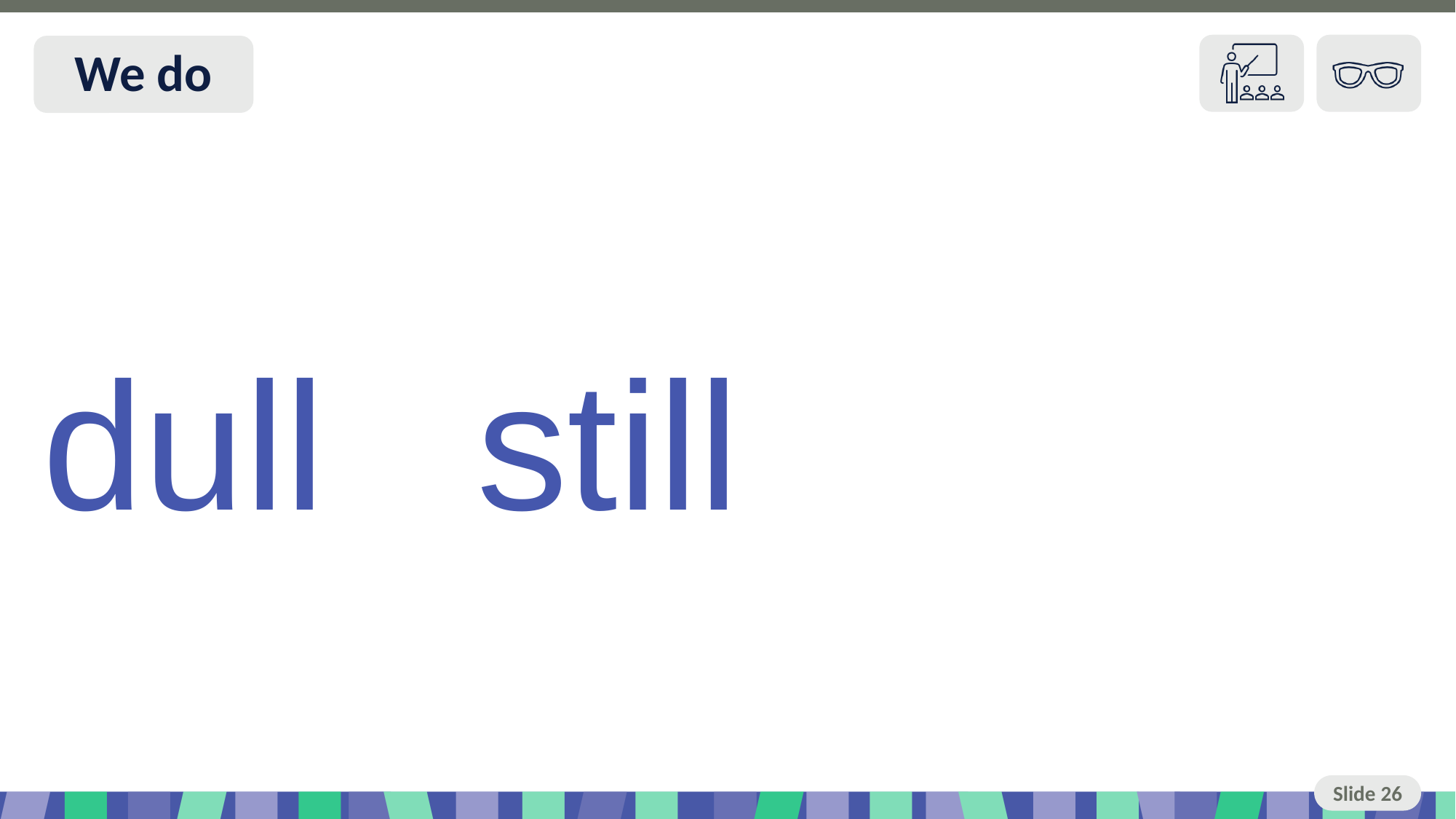

# Slide 26 We do
dull   still